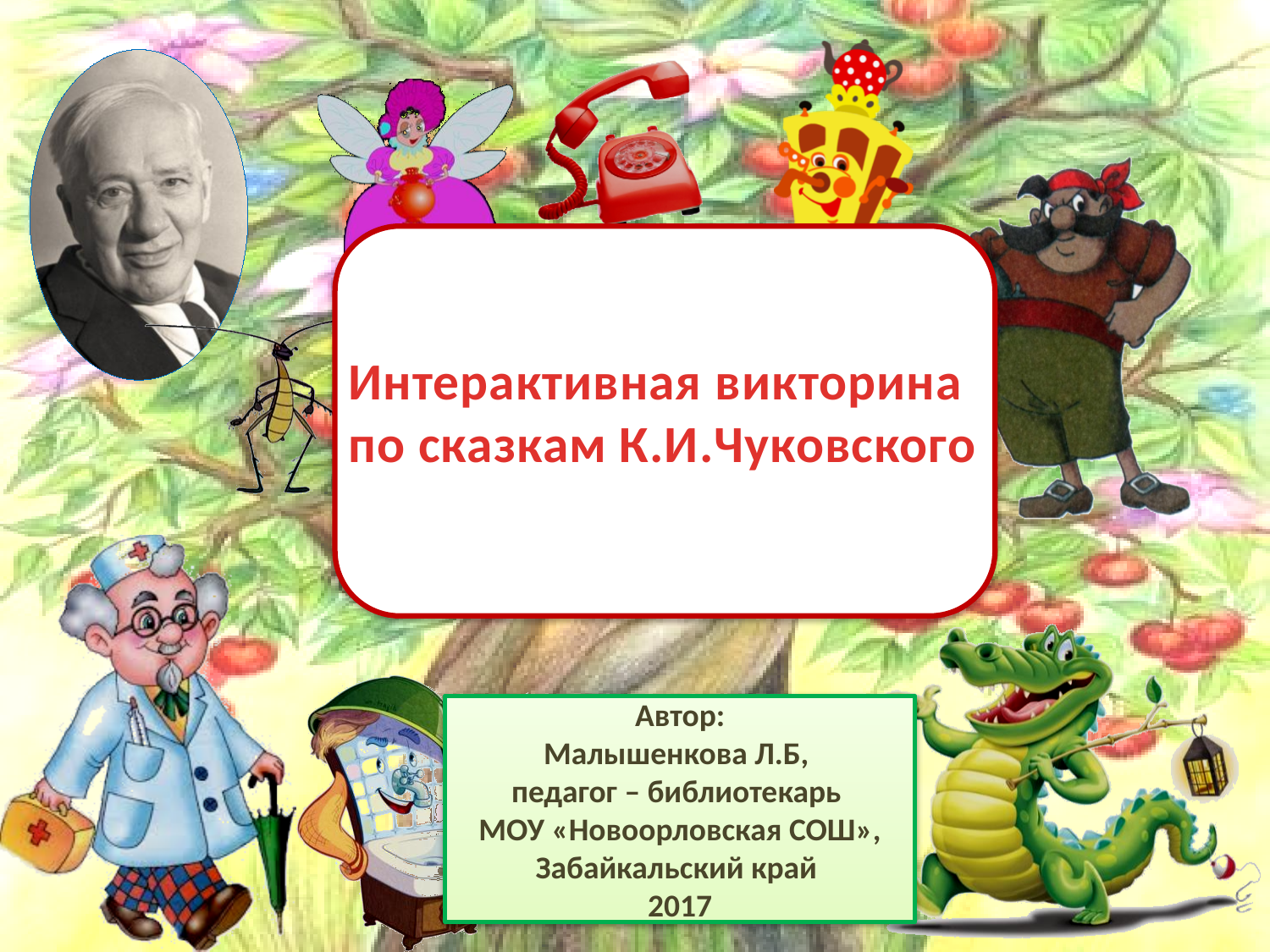

# Интерактивная викторина по сказкам К.И.Чуковского
Автор:
Малышенкова Л.Б,
педагог – библиотекарь
МОУ «Новоорловская СОШ», Забайкальский край
2017